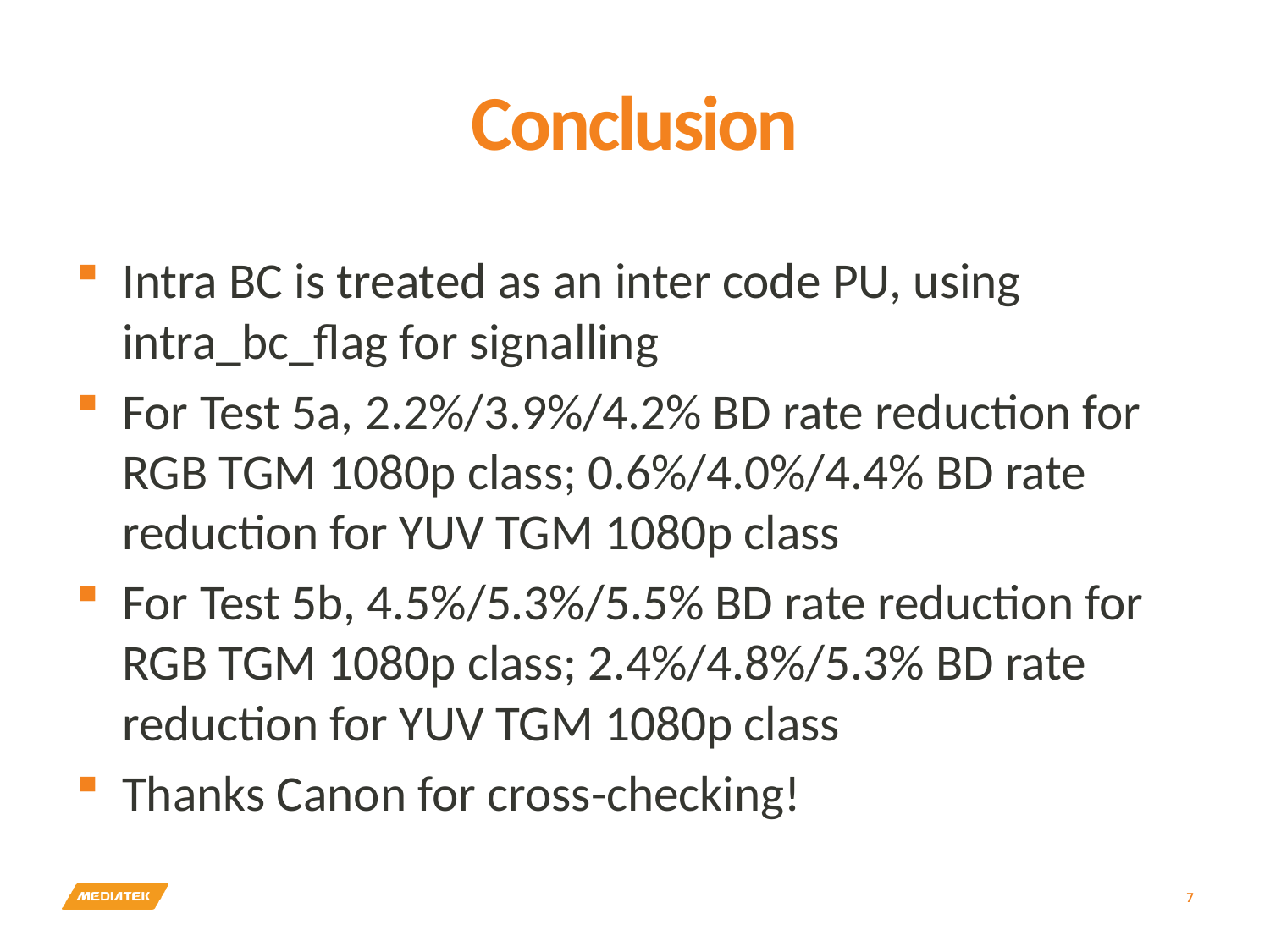

# Conclusion
Intra BC is treated as an inter code PU, using intra_bc_flag for signalling
For Test 5a, 2.2%/3.9%/4.2% BD rate reduction for RGB TGM 1080p class; 0.6%/4.0%/4.4% BD rate reduction for YUV TGM 1080p class
For Test 5b, 4.5%/5.3%/5.5% BD rate reduction for RGB TGM 1080p class; 2.4%/4.8%/5.3% BD rate reduction for YUV TGM 1080p class
Thanks Canon for cross-checking!
7